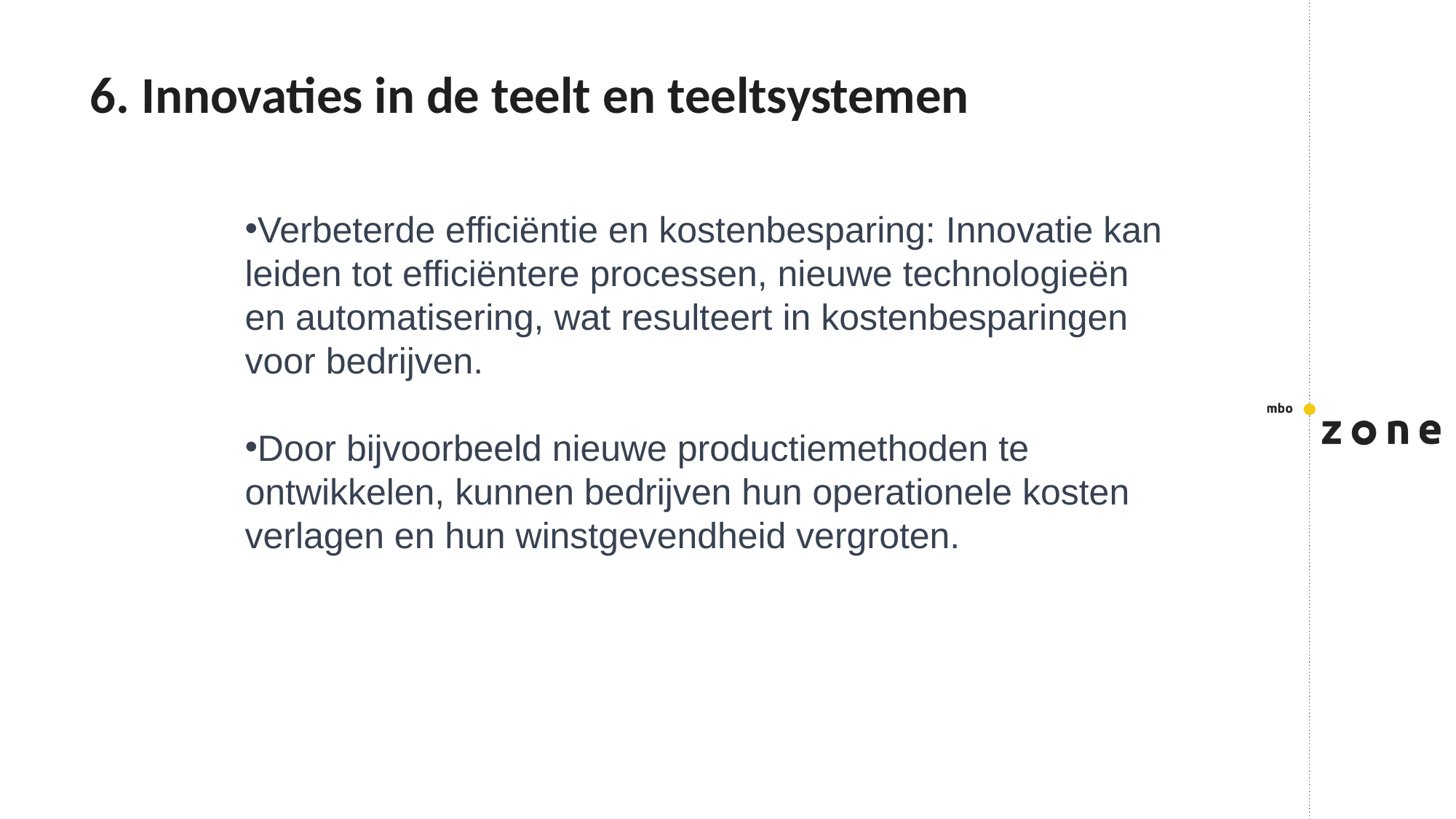

# 6. Innovaties in de teelt en teeltsystemen
Verbeterde efficiëntie en kostenbesparing: Innovatie kan leiden tot efficiëntere processen, nieuwe technologieën en automatisering, wat resulteert in kostenbesparingen voor bedrijven.

Door bijvoorbeeld nieuwe productiemethoden te ontwikkelen, kunnen bedrijven hun operationele kosten verlagen en hun winstgevendheid vergroten.